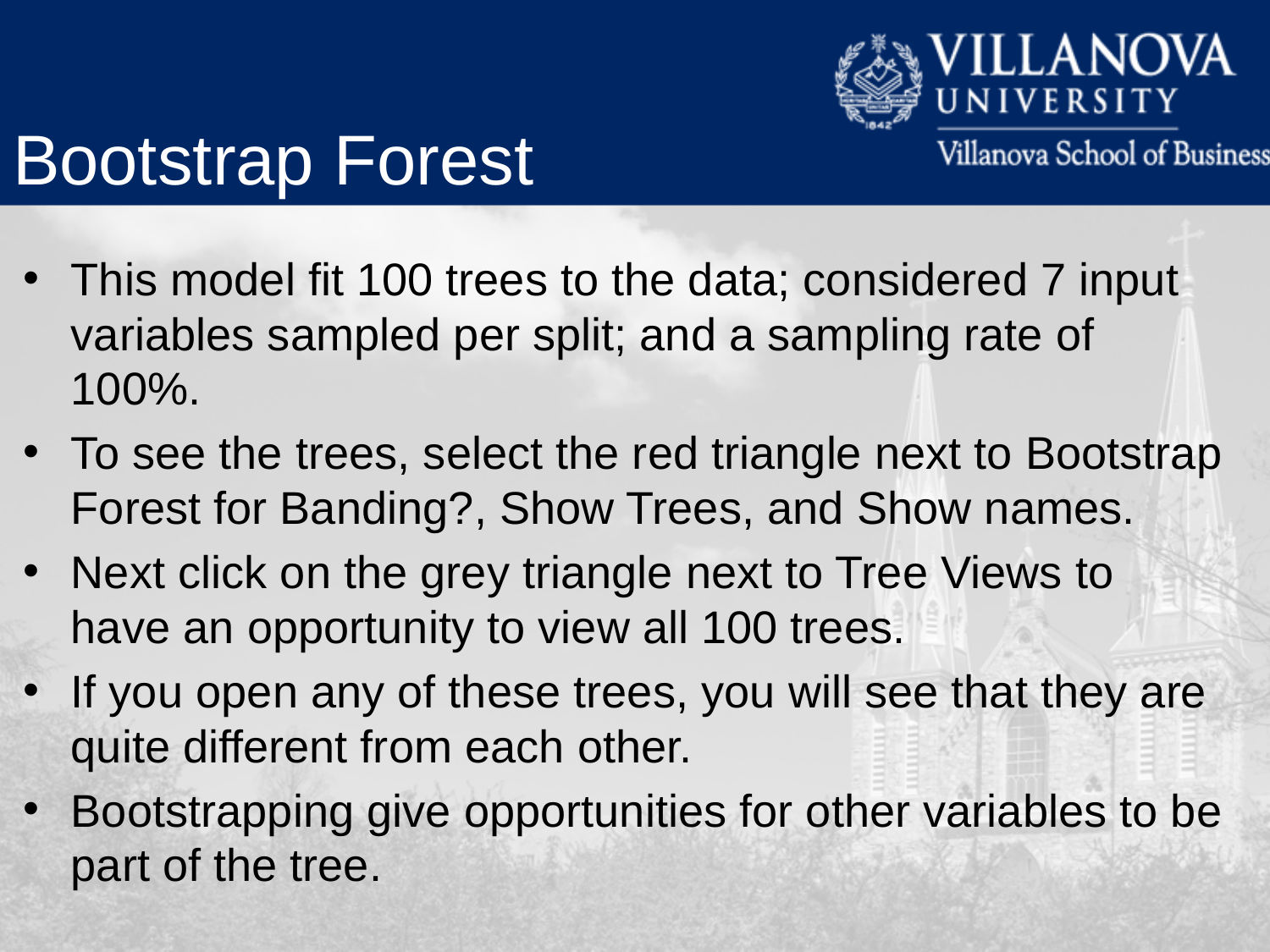

Bootstrap Forest
This model fit 100 trees to the data; considered 7 input variables sampled per split; and a sampling rate of 100%.
To see the trees, select the red triangle next to Bootstrap Forest for Banding?, Show Trees, and Show names.
Next click on the grey triangle next to Tree Views to have an opportunity to view all 100 trees.
If you open any of these trees, you will see that they are quite different from each other.
Bootstrapping give opportunities for other variables to be part of the tree.